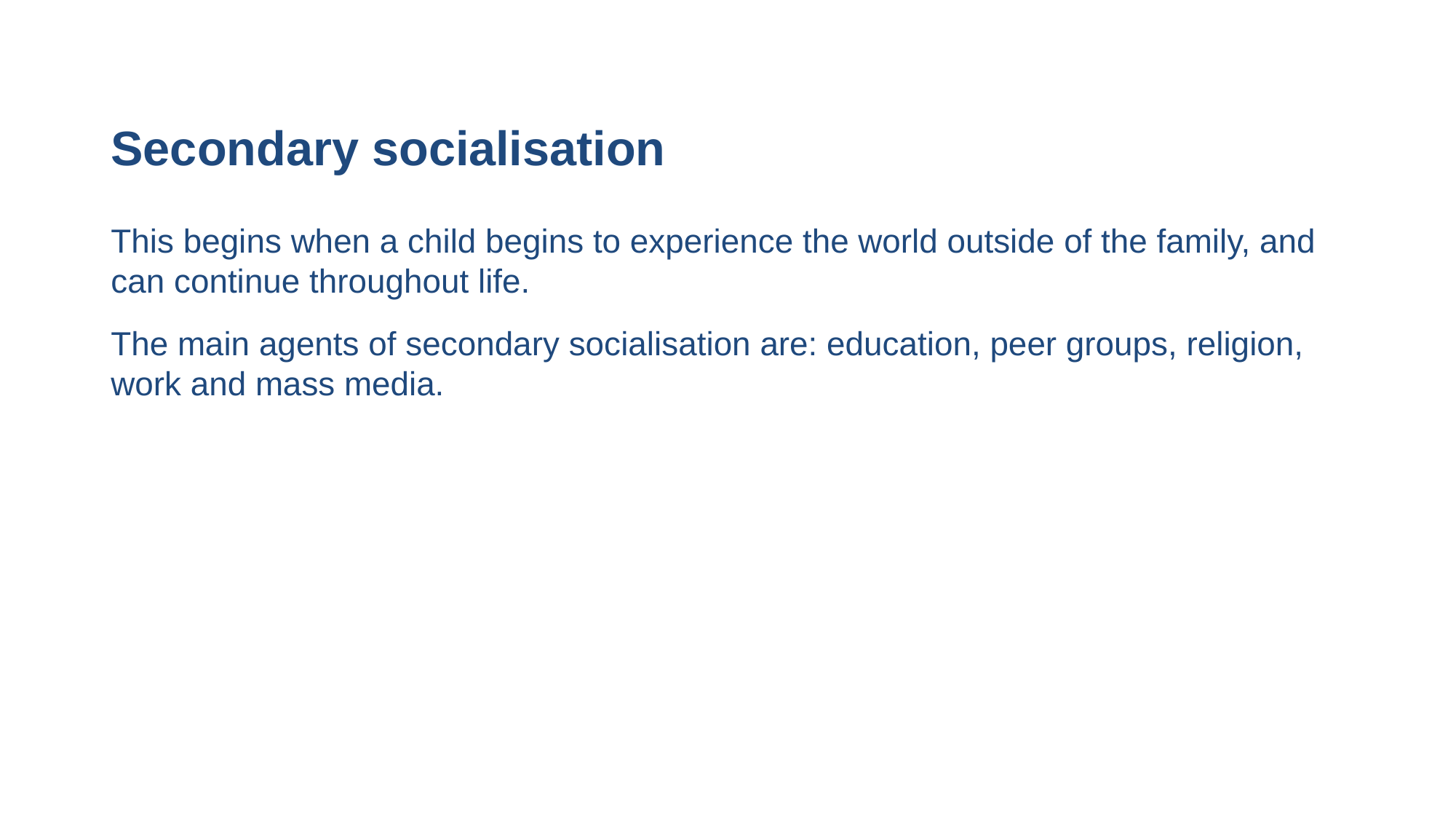

# Secondary socialisation
This begins when a child begins to experience the world outside of the family, and can continue throughout life.
The main agents of secondary socialisation are: education, peer groups, religion, work and mass media.